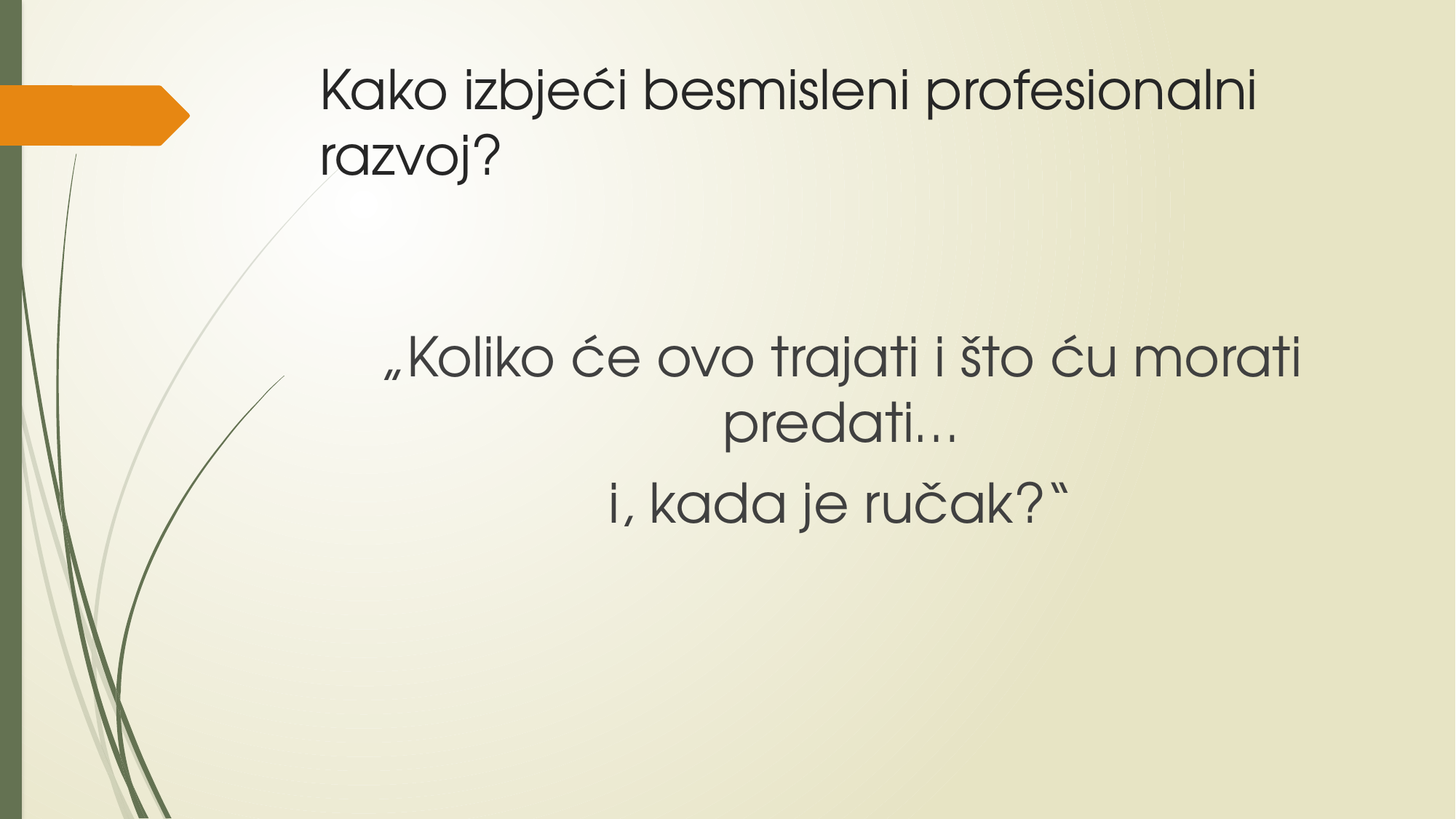

# Kako izbjeći besmisleni profesionalni razvoj?

„Koliko će ovo trajati i što ću morati predati…
i, kada je ručak?“